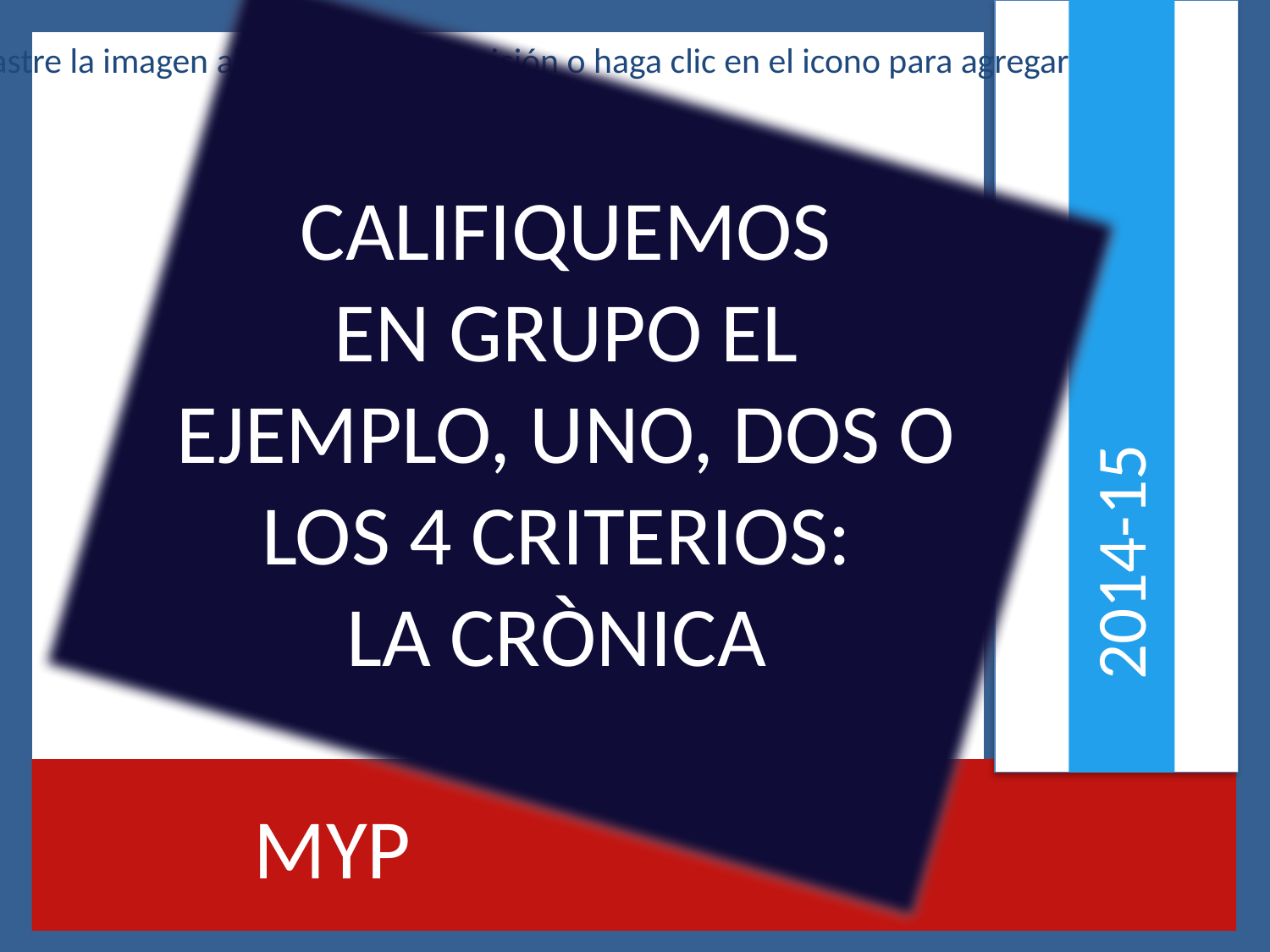

CALIFIQUEMOS
EN GRUPO EL EJEMPLO, UNO, DOS O LOS 4 CRITERIOS:
LA CRÒNICA
     2014-15

           MYP